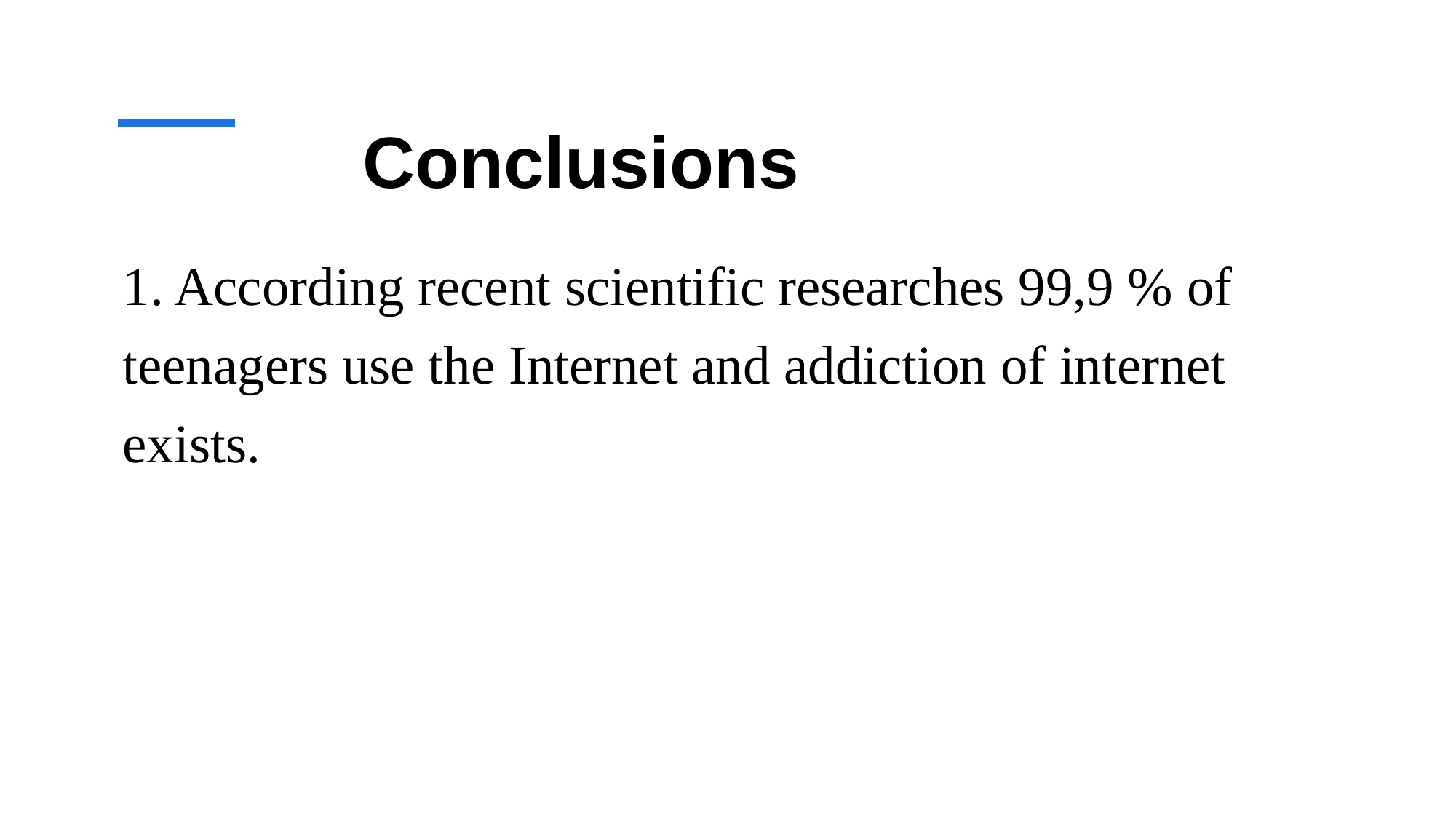

# Conclusions
1. According recent scientific researches 99,9 % of teenagers use the Internet and addiction of internet exists.